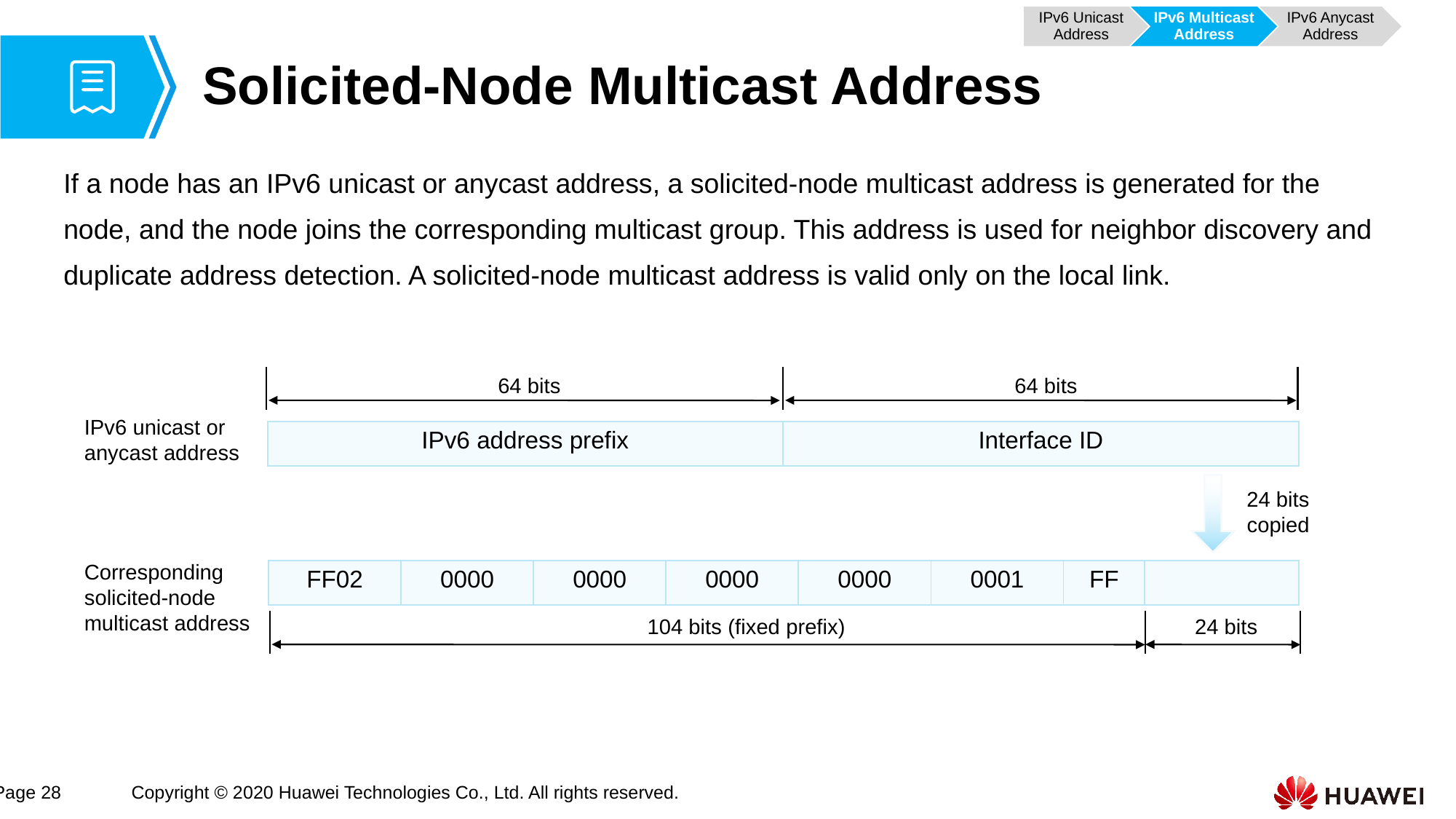

IPv6 Unicast Address
IPv6 Multicast Address
IPv6 Anycast Address
# Solicited-Node Multicast Address
If a node has an IPv6 unicast or anycast address, a solicited-node multicast address is generated for the node, and the node joins the corresponding multicast group. This address is used for neighbor discovery and duplicate address detection. A solicited-node multicast address is valid only on the local link.
64 bits
64 bits
IPv6 unicast or anycast address
| IPv6 address prefix | Interface ID |
| --- | --- |
24 bits
copied

Corresponding solicited-node multicast address
| FF02 | 0000 | 0000 | 0000 | 0000 | 0001 | FF |  |
| --- | --- | --- | --- | --- | --- | --- | --- |
104 bits (fixed prefix)
24 bits